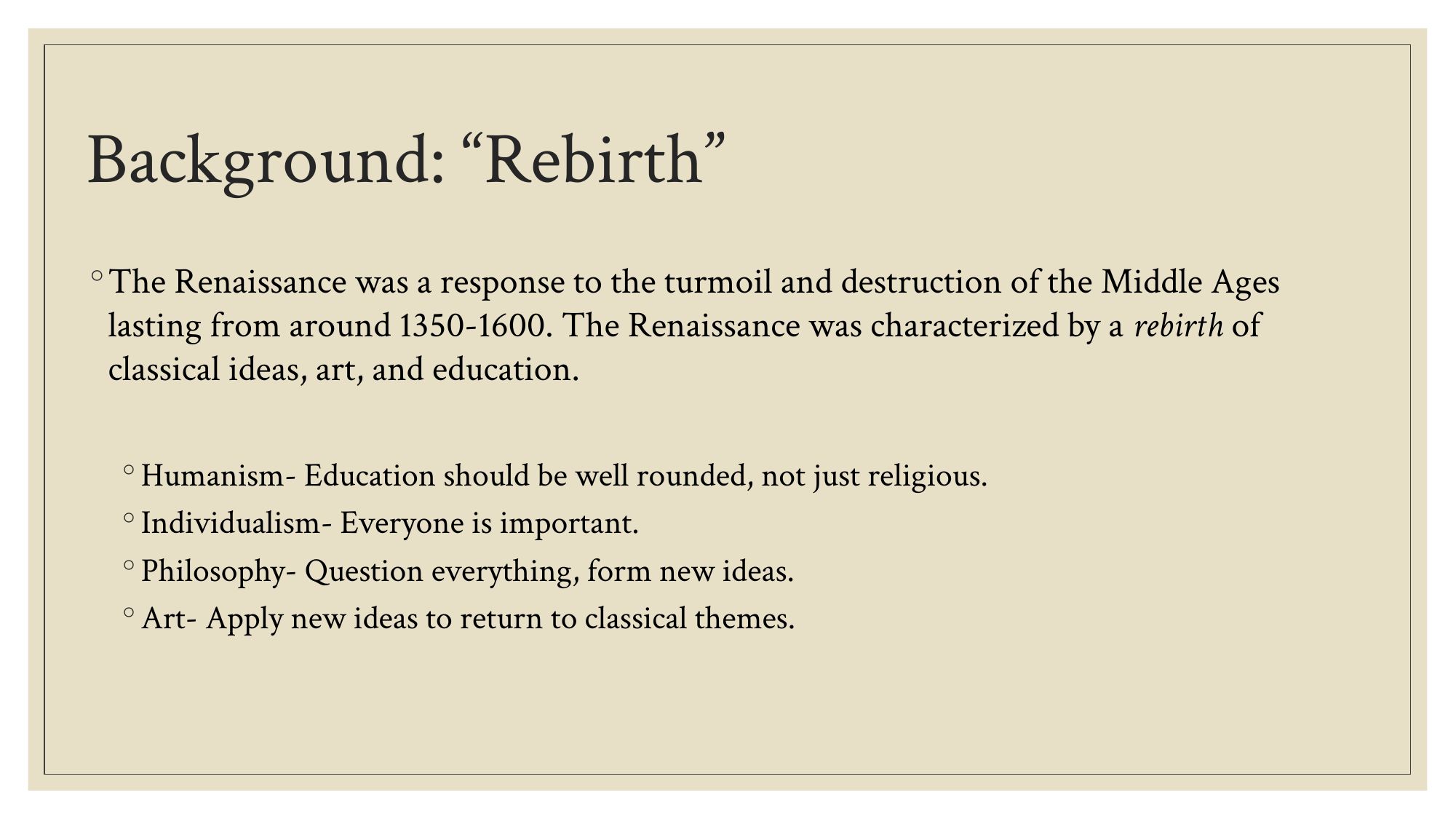

# Background: “Rebirth”
The Renaissance was a response to the turmoil and destruction of the Middle Ages lasting from around 1350-1600. The Renaissance was characterized by a rebirth of classical ideas, art, and education.

Humanism- Education should be well rounded, not just religious.
Individualism- Everyone is important.
Philosophy- Question everything, form new ideas.
Art- Apply new ideas to return to classical themes.